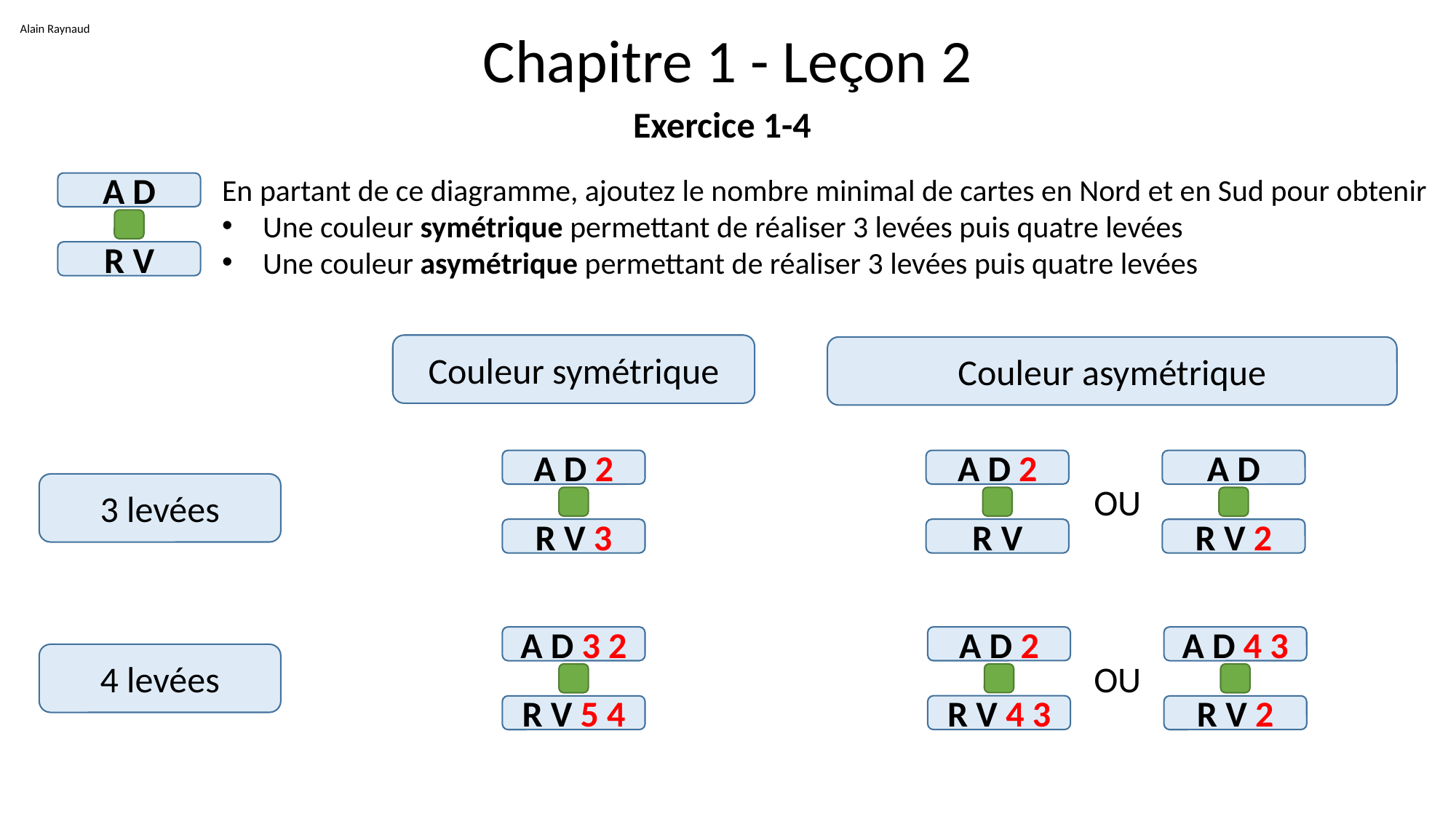

Alain Raynaud
# Chapitre 1 - Leçon 2
Exercice 1-4
En partant de ce diagramme, ajoutez le nombre minimal de cartes en Nord et en Sud pour obtenir
Une couleur symétrique permettant de réaliser 3 levées puis quatre levées
Une couleur asymétrique permettant de réaliser 3 levées puis quatre levées
A D

R V
Couleur symétrique
Couleur asymétrique
A D 2

R V 3
A D 2

R V
A D

R V 2
OU
3 levées
A D 2

R V 4 3
A D 4 3

R V 2
OU
A D 3 2

R V 5 4
4 levées